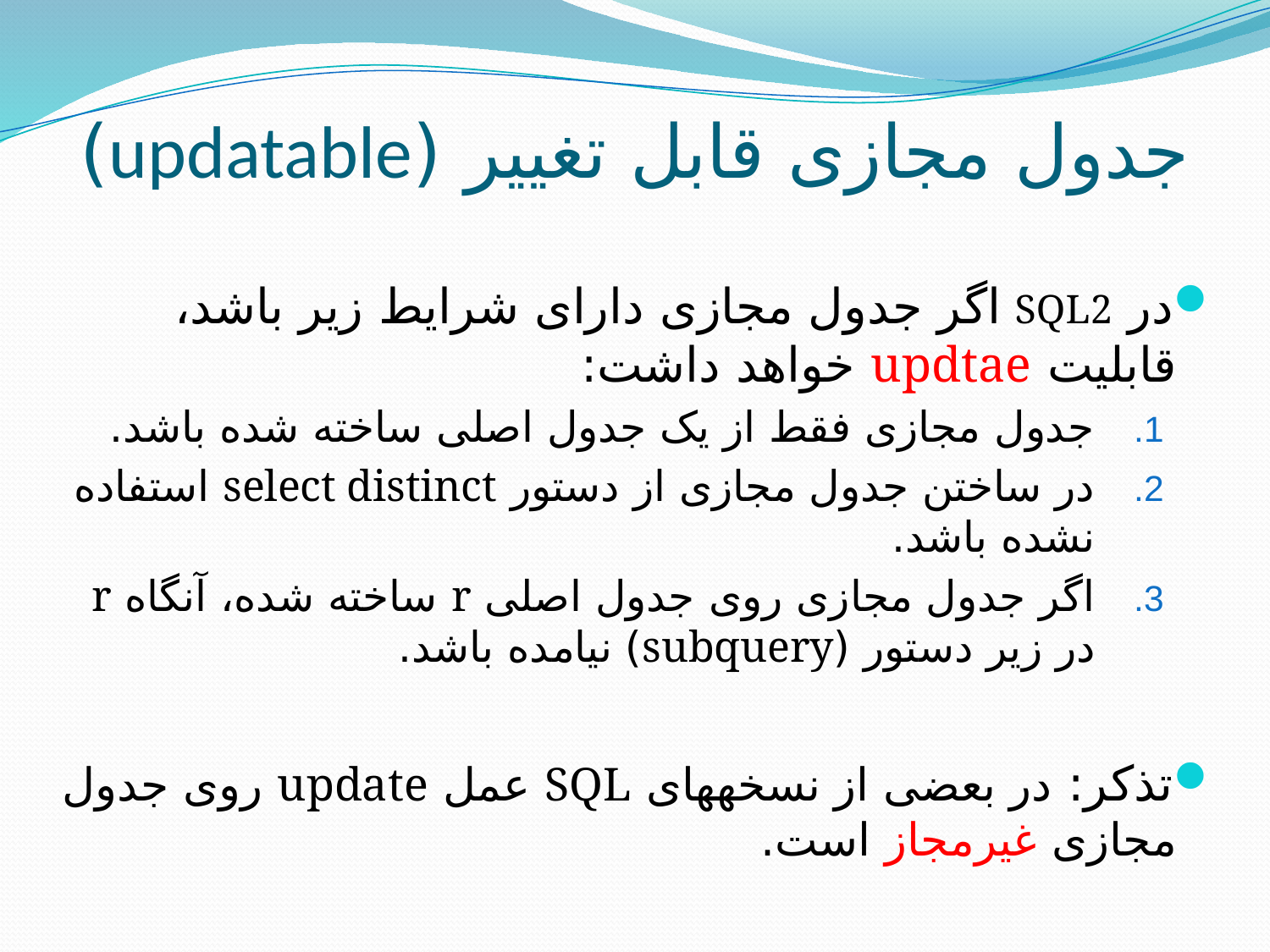

# جدول مجازی قابل تغییر (updatable)
در SQL2 اگر جدول مجازی دارای شرایط زیر باشد، قابلیت updtae خواهد داشت:
جدول مجازی فقط از یک جدول اصلی ساخته شده باشد.
در ساختن جدول مجازی از دستور select distinct استفاده نشده باشد.
اگر جدول مجازی روی جدول اصلی r ساخته شده، آنگاه r در زیر دستور (subquery) نیامده باشد.

تذکر: در بعضی از نسخه‎های SQL عمل update روی جدول مجازی غیرمجاز است.